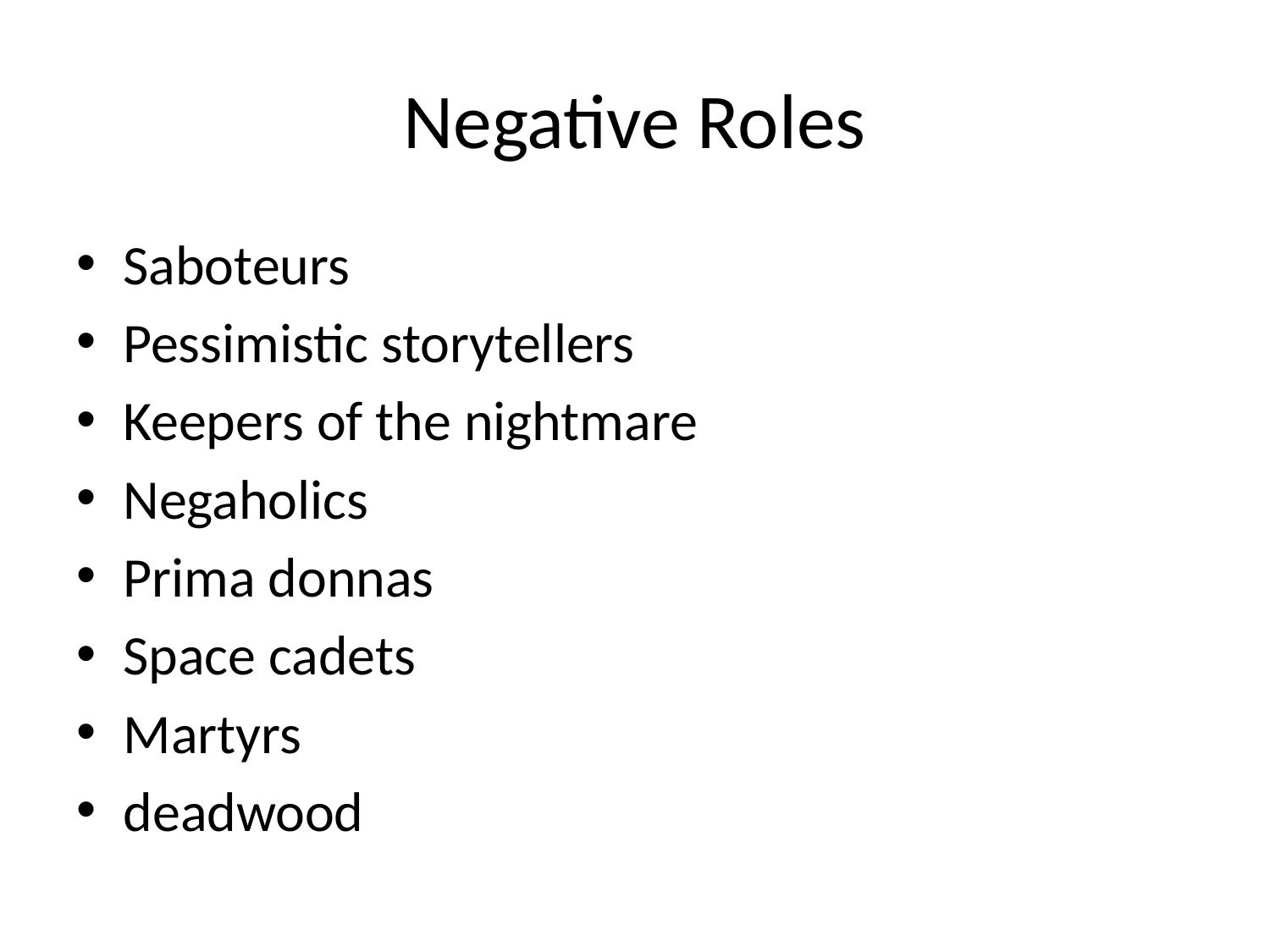

# Negative Roles
Saboteurs
Pessimistic storytellers
Keepers of the nightmare
Negaholics
Prima donnas
Space cadets
Martyrs
deadwood